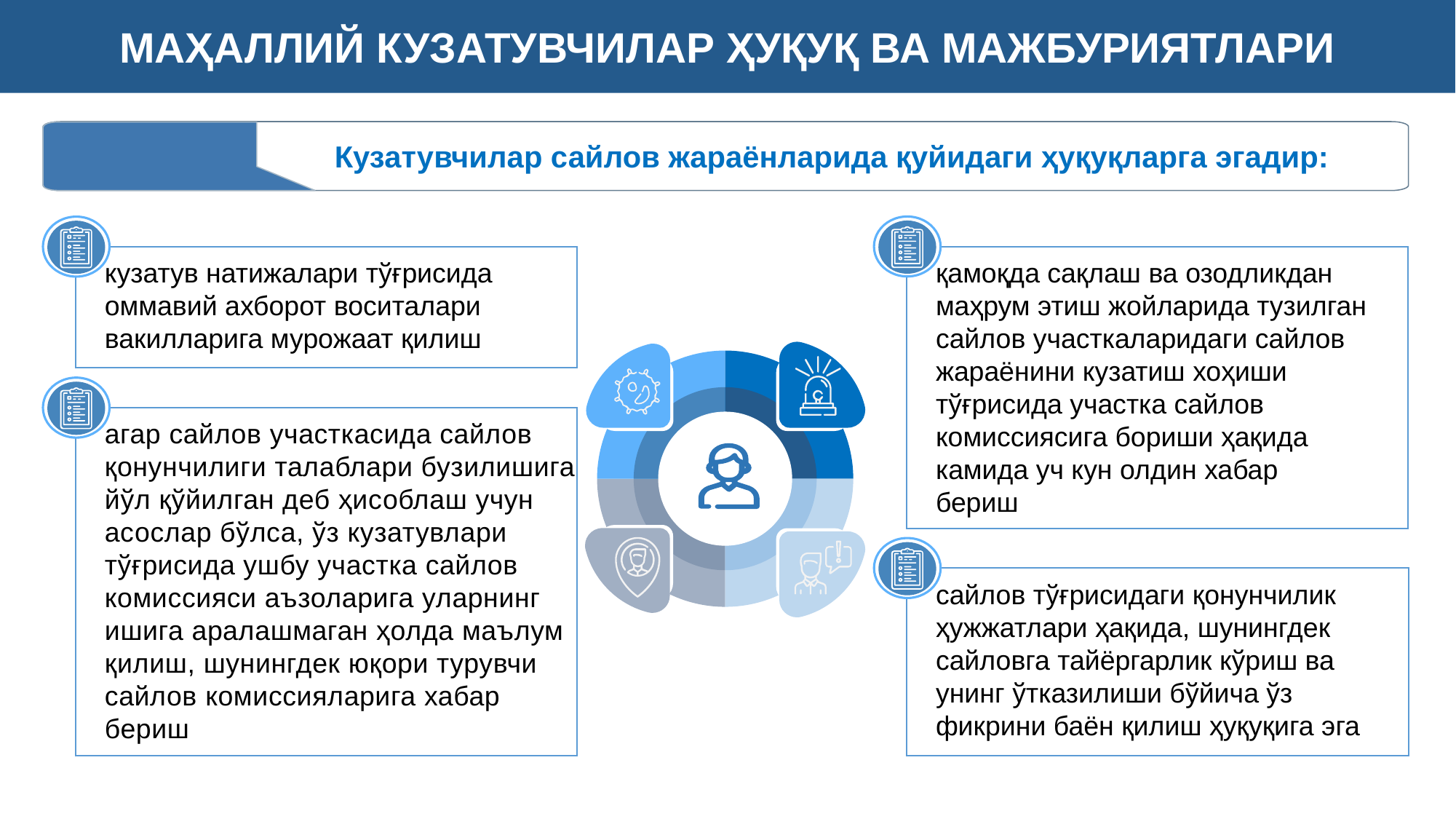

МАҲАЛЛИЙ КУЗАТУВЧИЛАР ҲУҚУҚ ВА МАЖБУРИЯТЛАРИ

Кузатувчилар сайлов жараёнларида қуйидаги ҳуқуқларга эгадир:

қамоқда сақлаш ва озодликдан маҳрум этиш жойларида тузилган сайлов участкаларидаги сайлов жараёнини кузатиш хоҳиши тўғрисида участка сайлов комиссиясига бориши ҳақида камида уч кун олдин хабар    бериш
кузатув натижалари тўғрисида оммавий ахборот воситалари вакилларига мурожаат қилиш

агар сайлов участкасида сайлов қонунчилиги талаблари бузилишига йўл қўйилган деб ҳисоблаш учун асослар бўлса, ўз кузатувлари тўғрисида ушбу участка сайлов комиссияси аъзоларига уларнинг ишига аралашмаган ҳолда маълум қилиш, шунингдек юқори турувчи сайлов комиссияларига хабар бериш

сайлов тўғрисидаги қонунчилик ҳужжатлари ҳақида, шунингдек сайловга тайёргарлик кўриш ва унинг ўтказилиши бўйича ўз фикрини баён қилиш ҳуқуқига эга